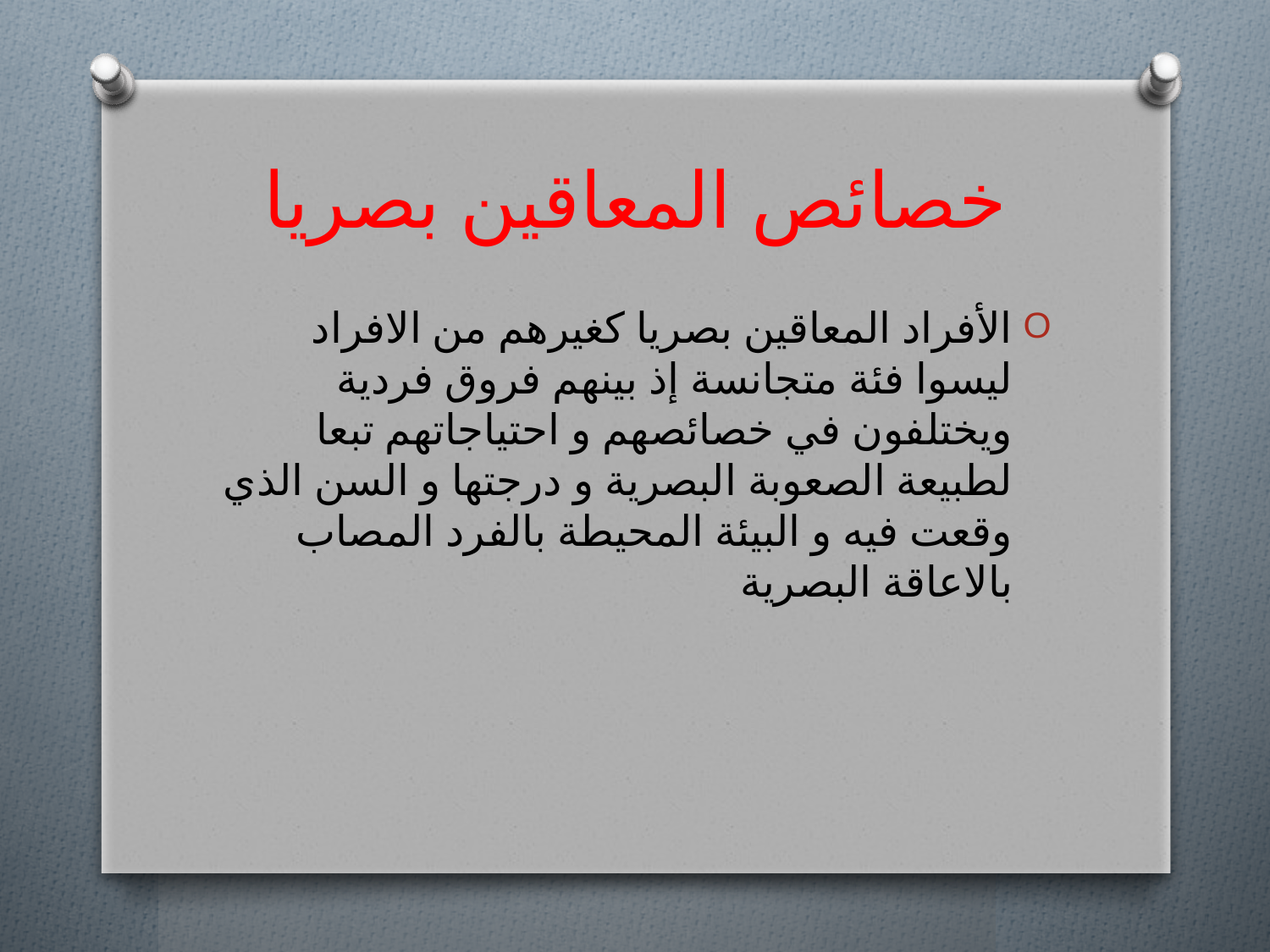

# خصائص المعاقين بصريا
الأفراد المعاقين بصريا كغيرهم من الافراد ليسوا فئة متجانسة إذ بينهم فروق فردية ويختلفون في خصائصهم و احتياجاتهم تبعا لطبيعة الصعوبة البصرية و درجتها و السن الذي وقعت فيه و البيئة المحيطة بالفرد المصاب بالاعاقة البصرية